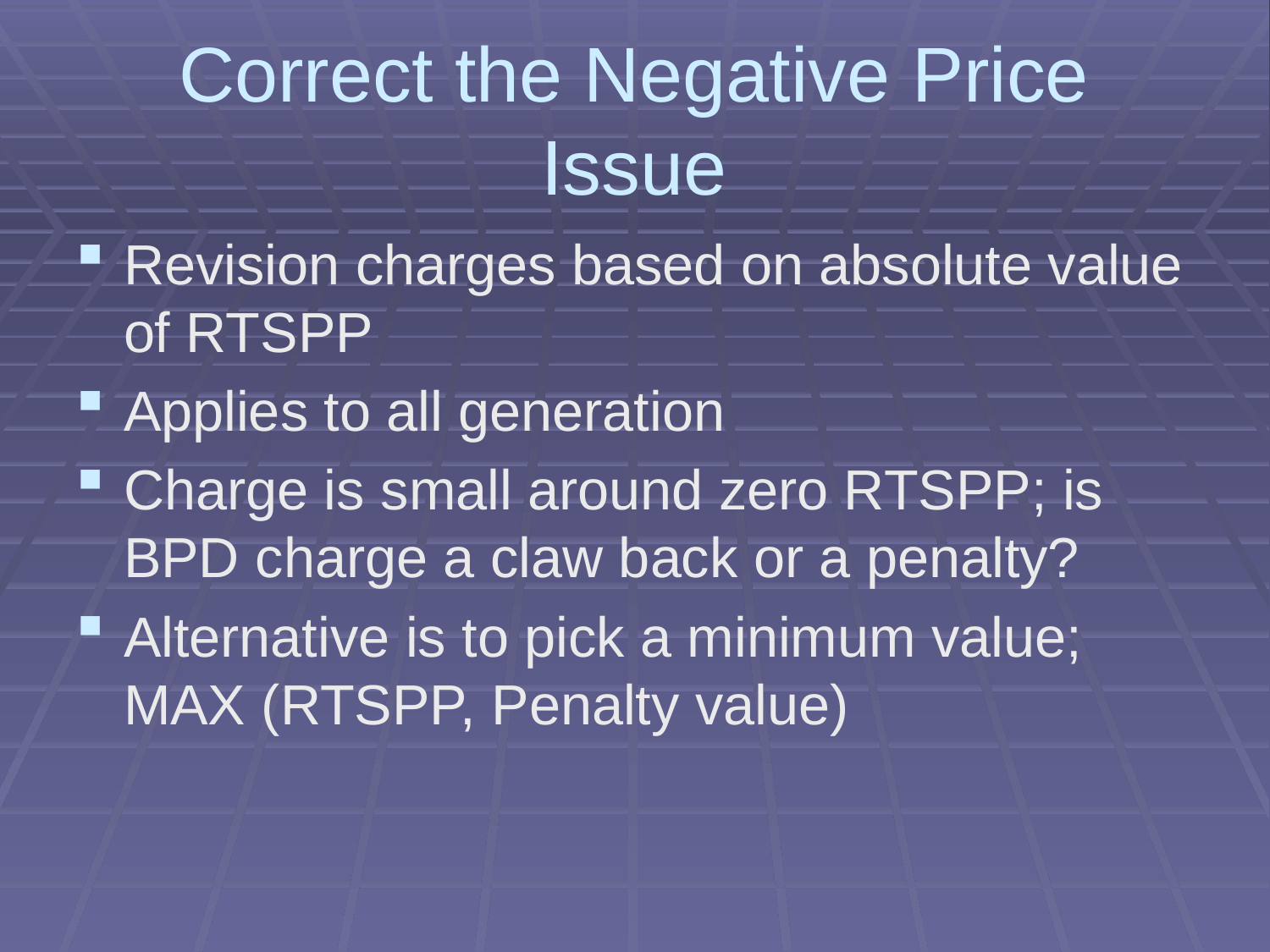

# Correct the Negative Price Issue
Revision charges based on absolute value of RTSPP
Applies to all generation
Charge is small around zero RTSPP; is BPD charge a claw back or a penalty?
Alternative is to pick a minimum value; MAX (RTSPP, Penalty value)